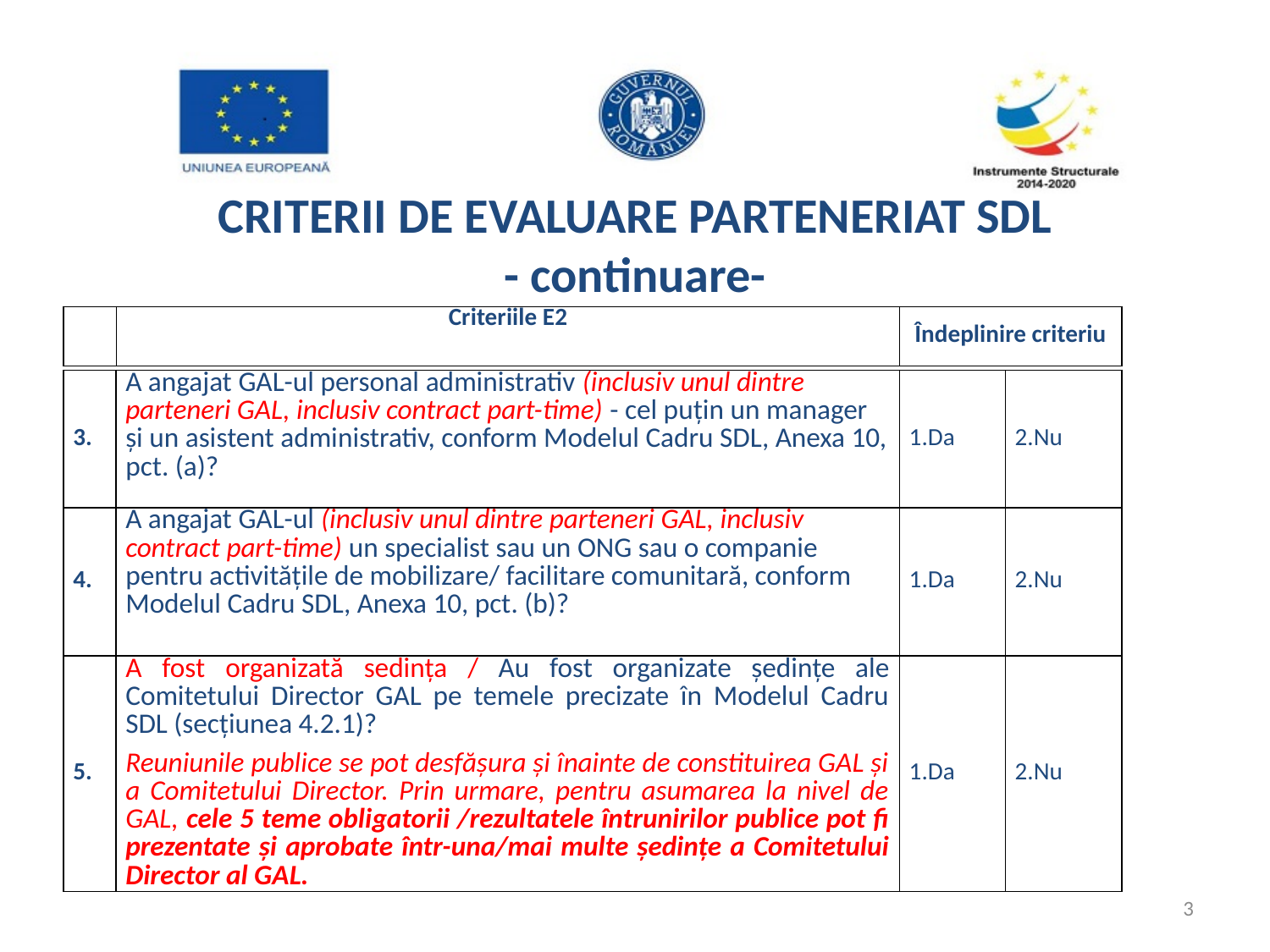

# CRITERII DE EVALUARE PARTENERIAT SDL - continuare-
|  | Criteriile E2 | Îndeplinire criteriu |
| --- | --- | --- |
| 3. | A angajat GAL-ul personal administrativ (inclusiv unul dintre parteneri GAL, inclusiv contract part-time) - cel puțin un manager și un asistent administrativ, conform Modelul Cadru SDL, Anexa 10, pct. (a)? | 1.Da | 2.Nu |
| --- | --- | --- | --- |
| 4. | A angajat GAL-ul (inclusiv unul dintre parteneri GAL, inclusiv contract part-time) un specialist sau un ONG sau o companie pentru activitățile de mobilizare/ facilitare comunitară, conform Modelul Cadru SDL, Anexa 10, pct. (b)? | 1.Da | 2.Nu |
| 5. | A fost organizată sedința / Au fost organizate ședințe ale Comitetului Director GAL pe temele precizate în Modelul Cadru SDL (secțiunea 4.2.1)? Reuniunile publice se pot desfășura și înainte de constituirea GAL și a Comitetului Director. Prin urmare, pentru asumarea la nivel de GAL, cele 5 teme obligatorii /rezultatele întrunirilor publice pot fi prezentate și aprobate într-una/mai multe ședințe a Comitetului Director al GAL. | 1.Da | 2.Nu |

3